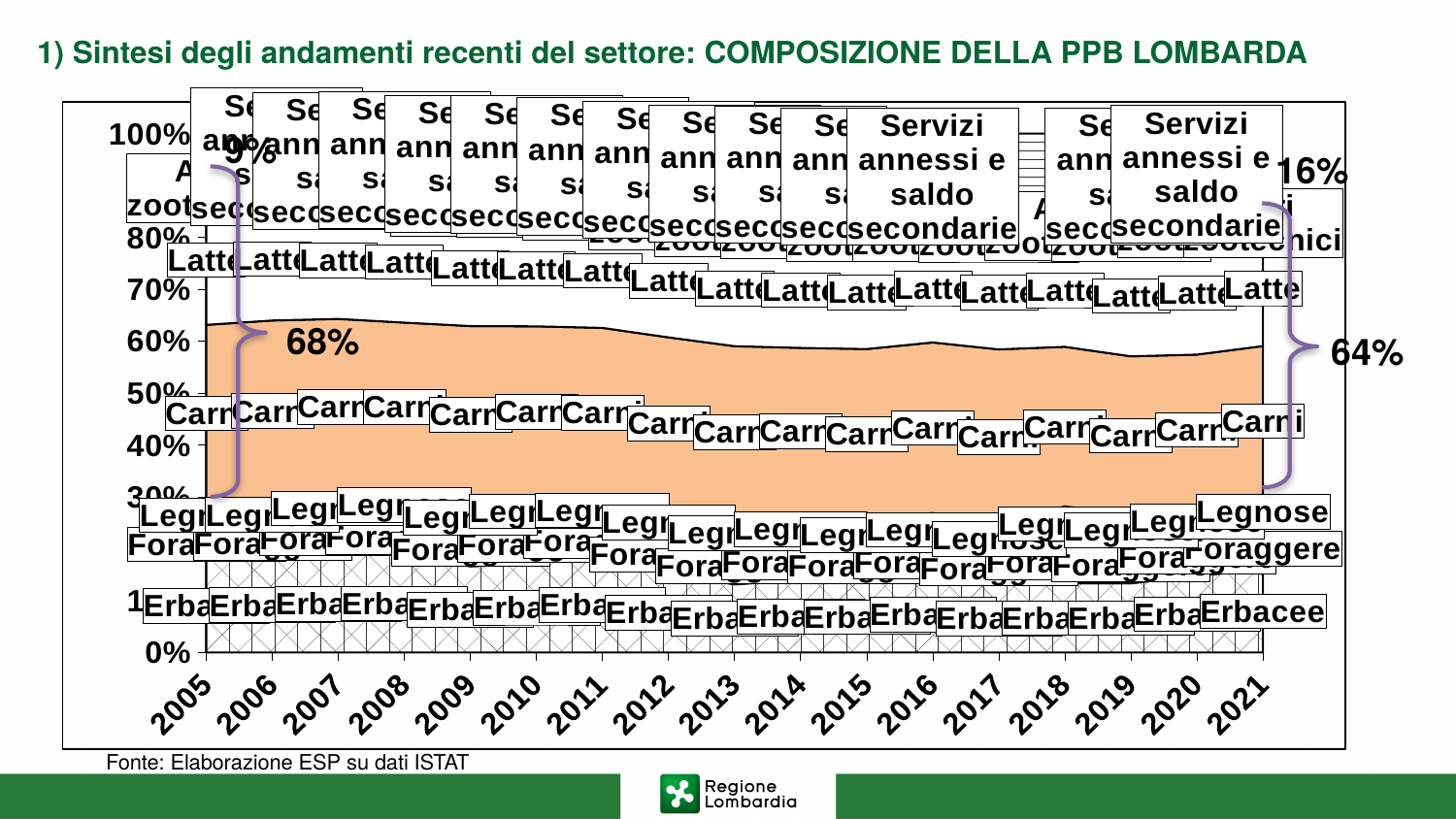

# 1) Sintesi degli andamenti recenti del settore: COMPOSIZIONE DELLA PPB LOMBARDA

### Chart

| Category | Erbacee | Foraggere | Legnose | Carni | Latte | Altri zootecnici | Servizi annessi e saldo secondarie |
|---|---|---|---|---|---|---|---|
| 2005 | 1069.69564354353 | 343.33882 | 318.54720976258403 | 2018.59035576427 | 1492.90860178284 | 153.02859214587974 | 545.3812009114554 |
| 2006 | 1114.69967851933 | 347.16327 | 316.981294210976 | 2128.6546380420996 | 1454.77610083204 | 166.62286372526037 | 581.0687418453244 |
| 2007 | 1211.11337919316 | 407.5312 | 339.64029926851396 | 2180.96229229324 | 1452.2340330749 | 180.18480565195998 | 668.9448142559759 |
| 2008 | 1333.4982354715298 | 472.74117 | 391.334070306509 | 2284.54450783819 | 1654.23611127248 | 190.00094155683996 | 726.2248783821215 |
| 2009 | 1068.5482645284899 | 427.13520103260504 | 364.986925143522 | 2191.18586516106 | 1443.9074985555899 | 199.3553446700303 | 748.1905686376222 |
| 2010 | 1139.9114777703198 | 470.193232755143 | 372.80440491259805 | 2166.77606440916 | 1472.52527424113 | 199.48007283055992 | 782.7066348149192 |
| 2011 | 1369.06163659874 | 486.66978899055 | 386.11419889037103 | 2434.31558179677 | 1657.78109675281 | 203.31143446001994 | 941.0821809111694 |
| 2012 | 1190.42435987749 | 559.5009 | 409.63520147635995 | 2575.0220523264998 | 1710.62707560928 | 263.2712598266101 | 1089.9504939165108 |
| 2013 | 1024.67167644102 | 552.2580899999999 | 445.749006547125 | 2591.93447678557 | 1740.61513152569 | 251.34296685552994 | 1212.873579735674 |
| 2014 | 1082.7436737382 | 537.15216 | 444.646003667815 | 2490.30060804041 | 1737.3794632955799 | 242.10786707125976 | 1227.7641110180848 |
| 2015 | 993.860566593989 | 423.71199 | 439.626183058431 | 2381.73040640424 | 1587.13711425602 | 232.63711144276965 | 1192.3291900468012 |
| 2016 | 1055.87441677038 | 435.07198 | 459.71026887033 | 2386.16840963218 | 1514.98221115106 | 204.16170005078033 | 1204.759832975029 |
| 2017 | 1013.3933897596299 | 454.44973 | 417.501934766785 | 2586.5944448607497 | 1685.50674825348 | 227.1385453926199 | 1274.9952165436061 |
| 2018 | 1038.20365588806 | 640.00402 | 522.154406805732 | 2403.24580610263 | 1705.45258456009 | 234.2760019290198 | 1274.8244686997587 |
| 2019 | 1038.08752097716 | 570.10847 | 463.683839944107 | 2383.5886246119203 | 1826.43222507103 | 234.20101009620936 | 1292.6434782990832 |
| 2020 | 1148.7813014811602 | 572.98326 | 494.754006984416 | 2251.2464088654 | 1857.6584479038202 | 247.32988921581 | 1213.567439274069 |
| 2021 | 1343.07474590184 | 693.496837161186 | 509.15198490721804 | 2439.554919166 | 1880.18182924656 | 243.0433630527896 | 1335.7822708753754 |
9%
16%

68%
64%
Fonte: Elaborazione ESP su dati ISTAT